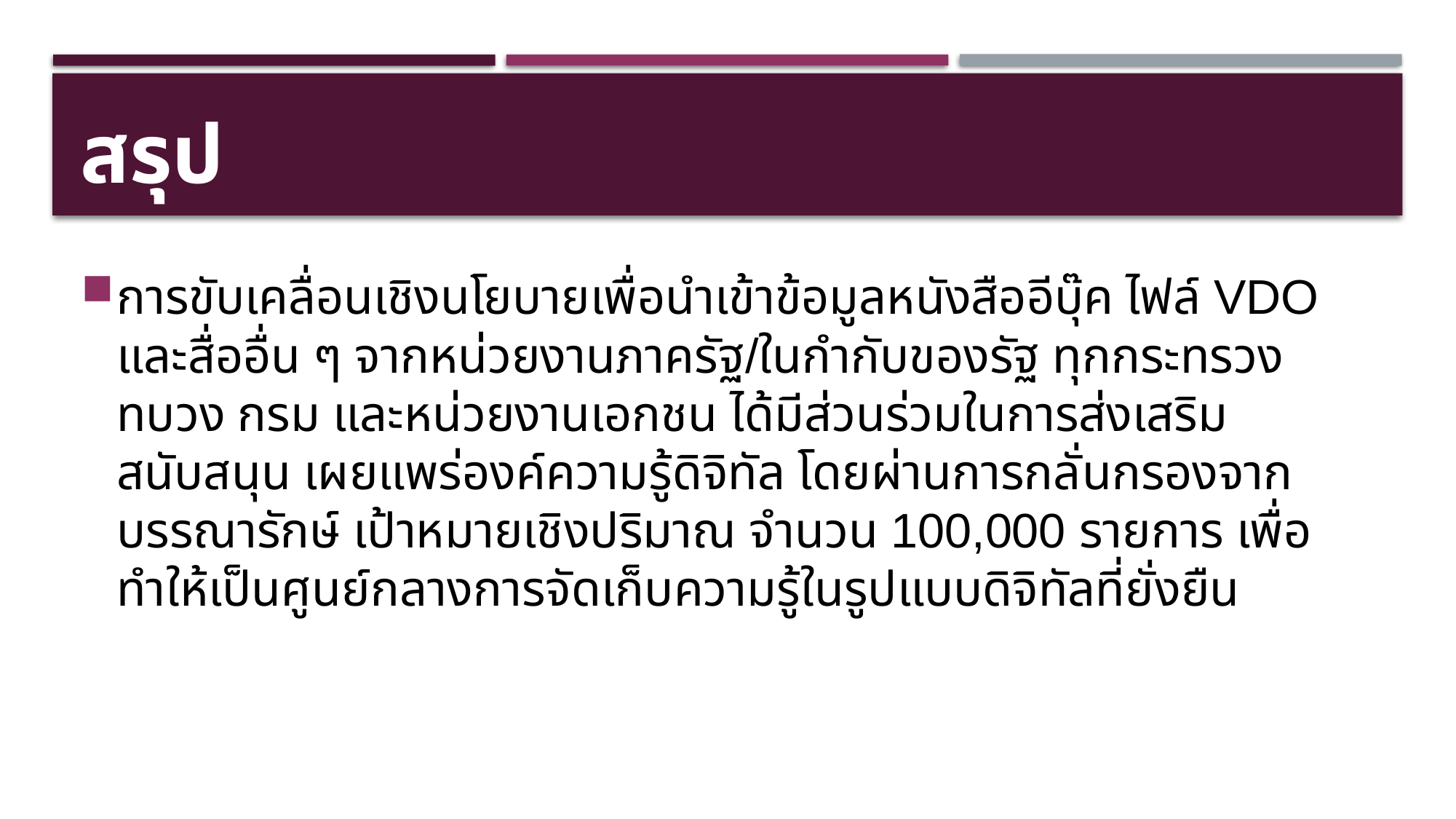

# สรุป
การขับเคลื่อนเชิงนโยบายเพื่อนำเข้าข้อมูลหนังสืออีบุ๊ค ไฟล์ VDO และสื่ออื่น ๆ จากหน่วยงานภาครัฐ/ในกำกับของรัฐ ทุกกระทรวง ทบวง กรม และหน่วยงานเอกชน ได้มีส่วนร่วมในการส่งเสริม สนับสนุน เผยแพร่องค์ความรู้ดิจิทัล โดยผ่านการกลั่นกรองจากบรรณารักษ์ เป้าหมายเชิงปริมาณ จำนวน 100,000 รายการ เพื่อทำให้เป็นศูนย์กลางการจัดเก็บความรู้ในรูปแบบดิจิทัลที่ยั่งยืน